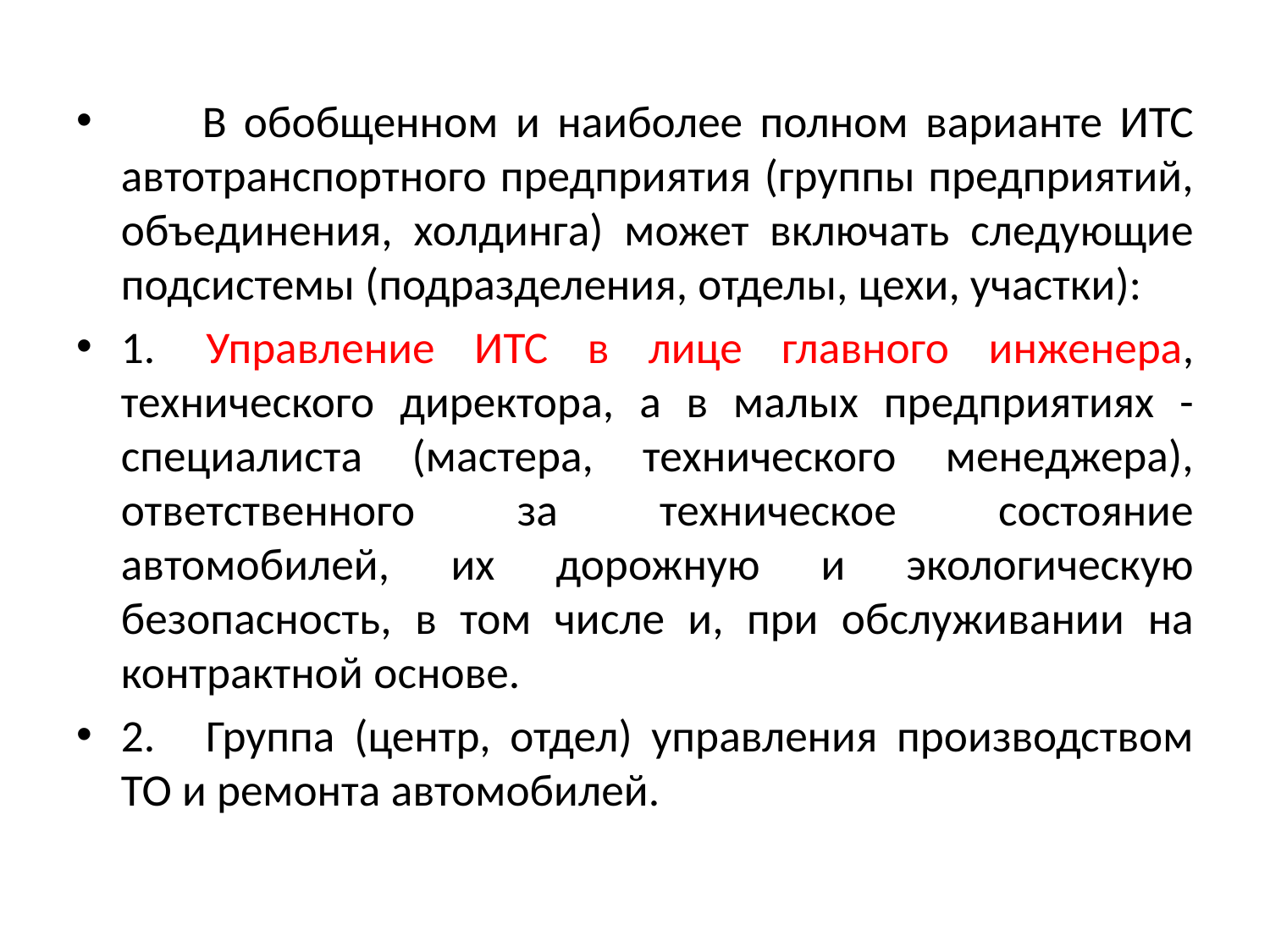

В обобщенном и наиболее полном варианте ИТС автотранспортного предприятия (группы предприятий, объединения, холдинга) может включать следующие подсистемы (подразделения, отделы, цехи, участки):
1.     Управление ИТС в лице главного инженера, технического директора, а в малых предприятиях - специалиста (мастера, технического менеджера), ответственного за техническое состояние автомобилей, их дорожную и экологическую безопасность, в том числе и, при обслуживании на контрактной основе.
2.     Группа (центр, отдел) управления производством ТО и ремонта автомобилей.